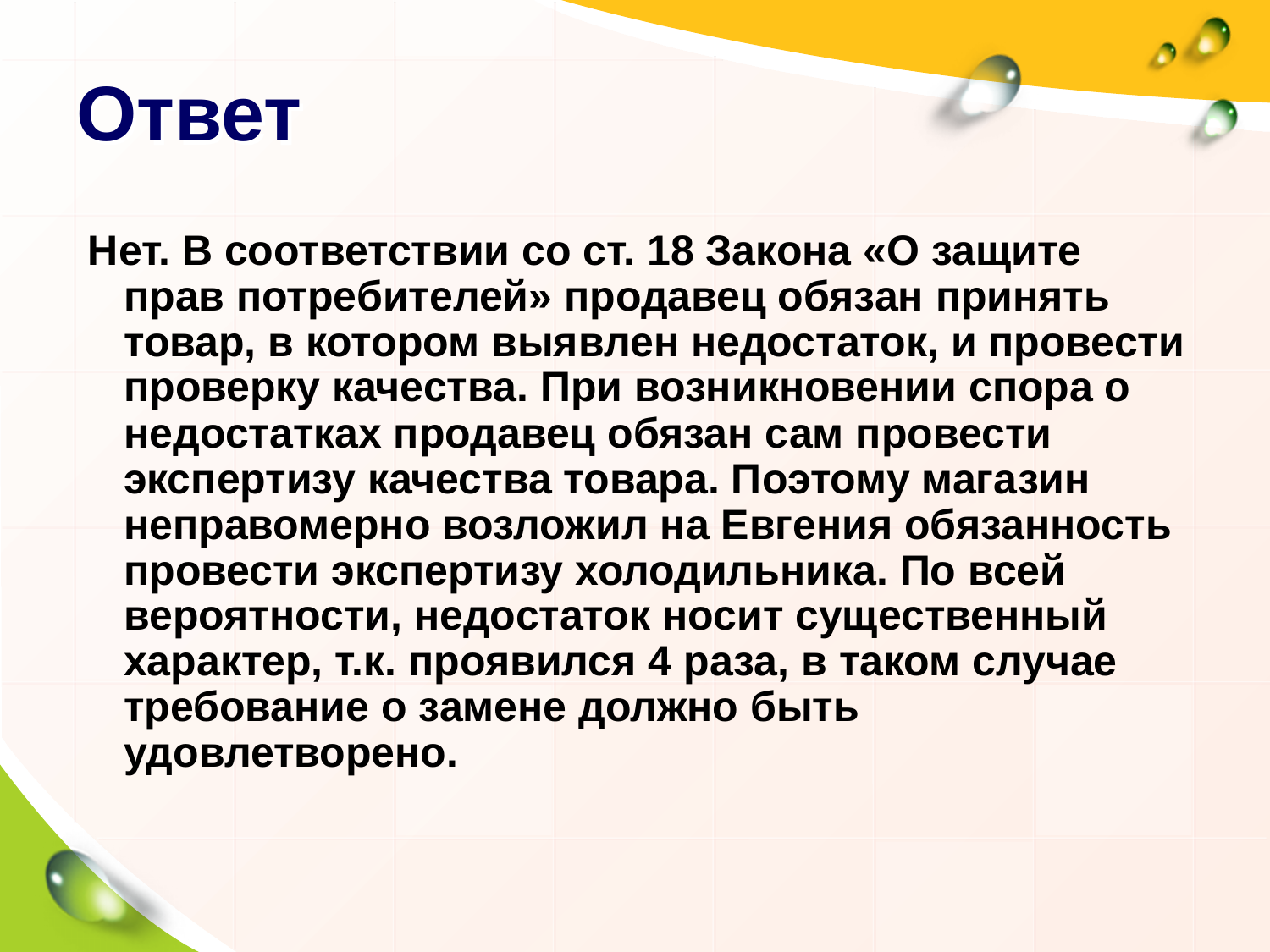

# Ответ
 Нет. В соответствии со ст. 18 Закона «О защите прав потребителей» продавец обязан принять товар, в котором выявлен недостаток, и провести проверку качества. При возникновении спора о недостатках продавец обязан сам провести экспертизу качества товара. Поэтому магазин неправомерно возложил на Евгения обязанность провести экспертизу холодильника. По всей вероятности, недостаток носит существенный характер, т.к. проявился 4 раза, в таком случае требование о замене должно быть удовлетворено.